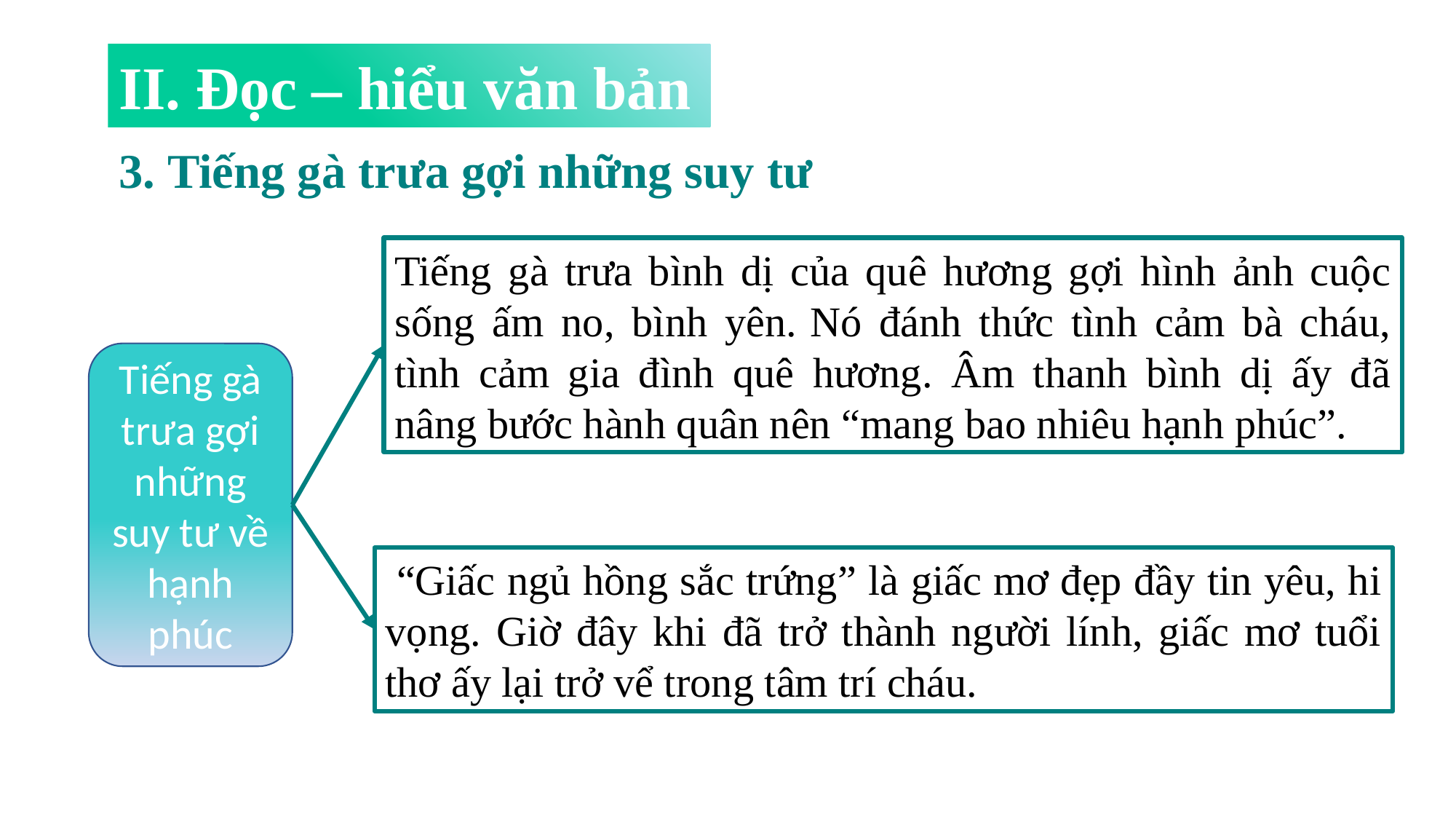

II. Đọc – hiểu văn bản
3. Tiếng gà trưa gợi những suy tư
Tiếng gà trưa bình dị của quê hương gợi hình ảnh cuộc sống ấm no, bình yên. Nó đánh thức tình cảm bà cháu, tình cảm gia đình quê hương. Âm thanh bình dị ấy đã nâng bước hành quân nên “mang bao nhiêu hạnh phúc”.
Tiếng gà trưa gợi những suy tư về hạnh phúc
 “Giấc ngủ hồng sắc trứng” là giấc mơ đẹp đầy tin yêu, hi vọng. Giờ đây khi đã trở thành người lính, giấc mơ tuổi thơ ấy lại trở vể trong tâm trí cháu.